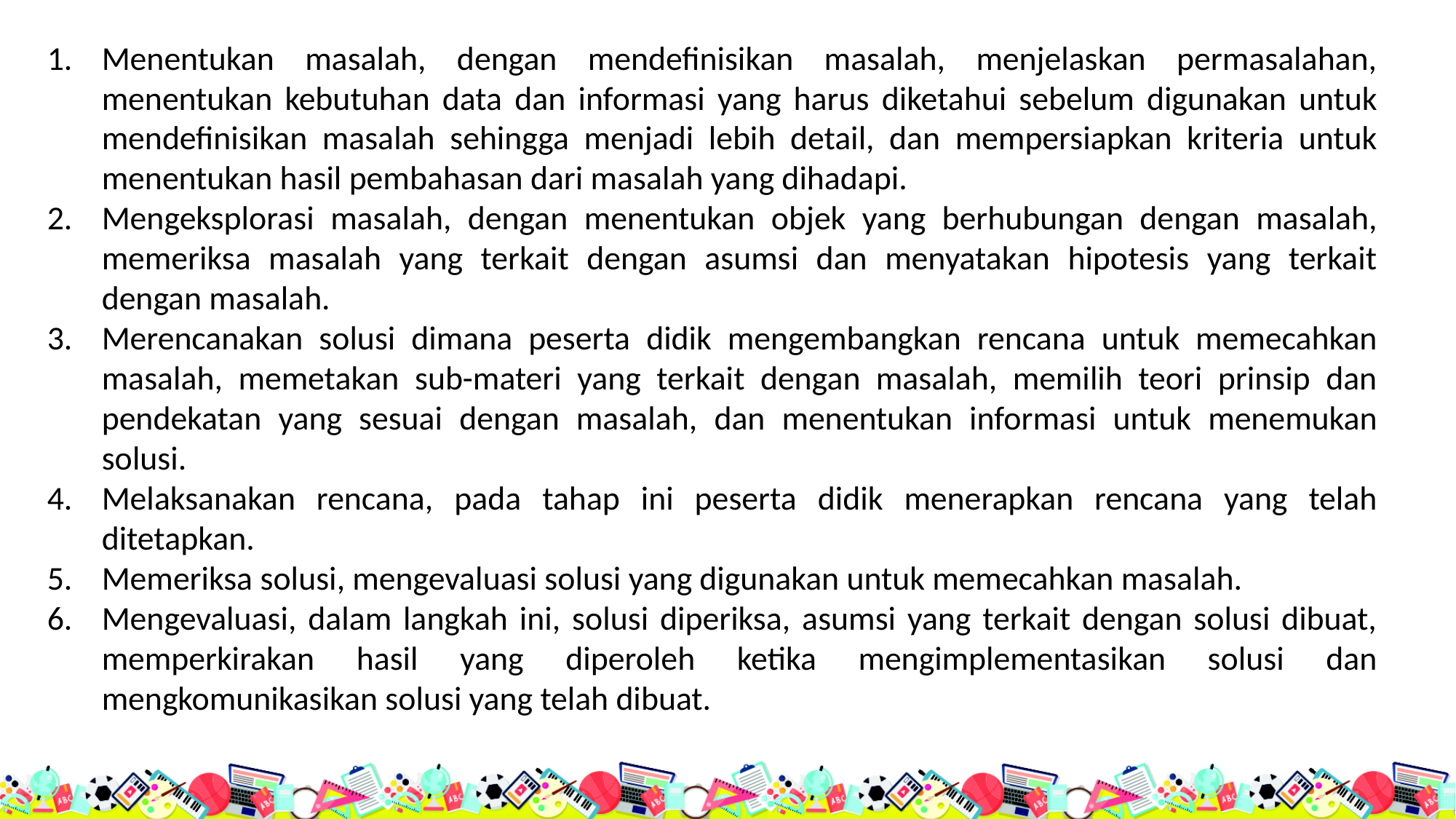

Menentukan masalah, dengan mendefinisikan masalah, menjelaskan permasalahan, menentukan kebutuhan data dan informasi yang harus diketahui sebelum digunakan untuk mendefinisikan masalah sehingga menjadi lebih detail, dan mempersiapkan kriteria untuk menentukan hasil pembahasan dari masalah yang dihadapi.
Mengeksplorasi masalah, dengan menentukan objek yang berhubungan dengan masalah, memeriksa masalah yang terkait dengan asumsi dan menyatakan hipotesis yang terkait dengan masalah.
Merencanakan solusi dimana peserta didik mengembangkan rencana untuk memecahkan masalah, memetakan sub-materi yang terkait dengan masalah, memilih teori prinsip dan pendekatan yang sesuai dengan masalah, dan menentukan informasi untuk menemukan solusi.
Melaksanakan rencana, pada tahap ini peserta didik menerapkan rencana yang telah ditetapkan.
Memeriksa solusi, mengevaluasi solusi yang digunakan untuk memecahkan masalah.
Mengevaluasi, dalam langkah ini, solusi diperiksa, asumsi yang terkait dengan solusi dibuat, memperkirakan hasil yang diperoleh ketika mengimplementasikan solusi dan mengkomunikasikan solusi yang telah dibuat.